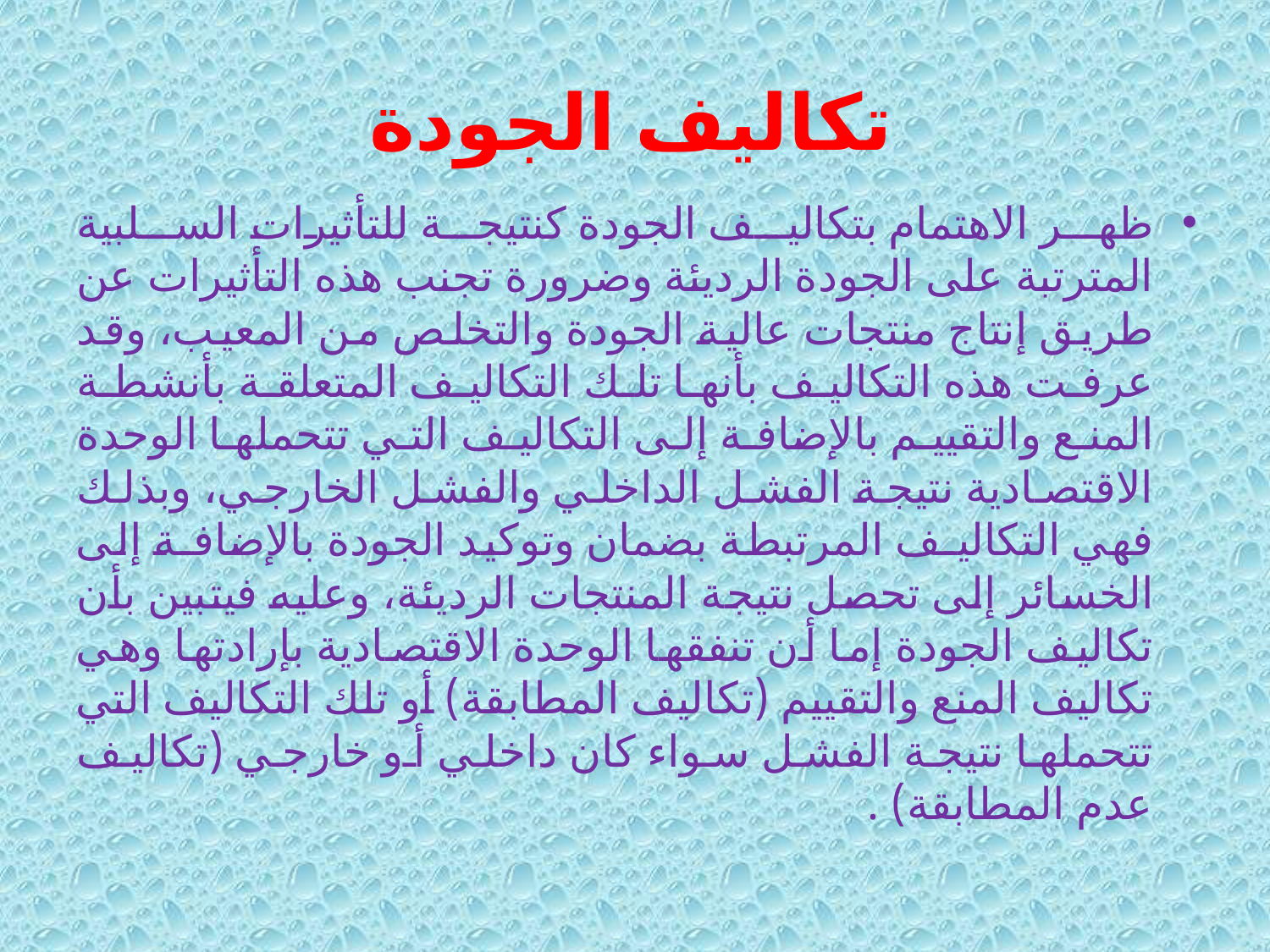

# تكاليف الجودة
ظهر الاهتمام بتكاليف الجودة كنتيجة للتأثيرات السلبية المترتبة على الجودة الرديئة وضرورة تجنب هذه التأثيرات عن طريق إنتاج منتجات عالية الجودة والتخلص من المعيب، وقد عرفت هذه التكاليف بأنها تلك التكاليف المتعلقة بأنشطة المنع والتقييم بالإضافة إلى التكاليف التي تتحملها الوحدة الاقتصادية نتيجة الفشل الداخلي والفشل الخارجي، وبذلك فهي التكاليـف المرتبطة بضمان وتوكيد الجودة بالإضافـة إلى الخسائر إلى تحصل نتيجة المنتجات الرديئة، وعليه فيتبين بأن تكاليف الجودة إما أن تنفقها الوحدة الاقتصادية بإرادتها وهي تكاليف المنع والتقييم (تكاليف المطابقة) أو تلك التكاليف التي تتحملها نتيجة الفشل سواء كان داخلي أو خارجي (تكاليف عدم المطابقة) .